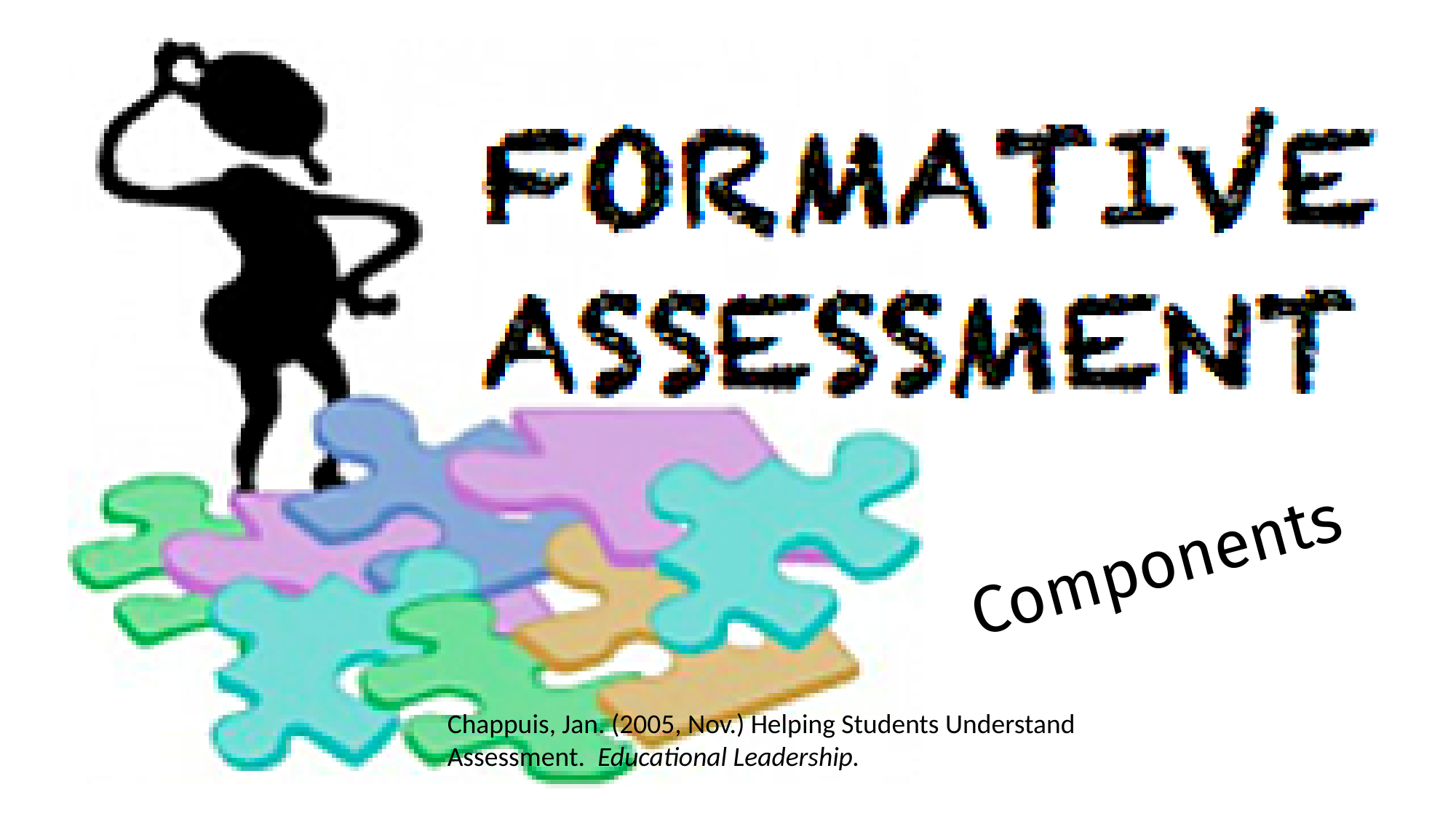

Components
Chappuis, Jan. (2005, Nov.) Helping Students Understand Assessment.  Educational Leadership.